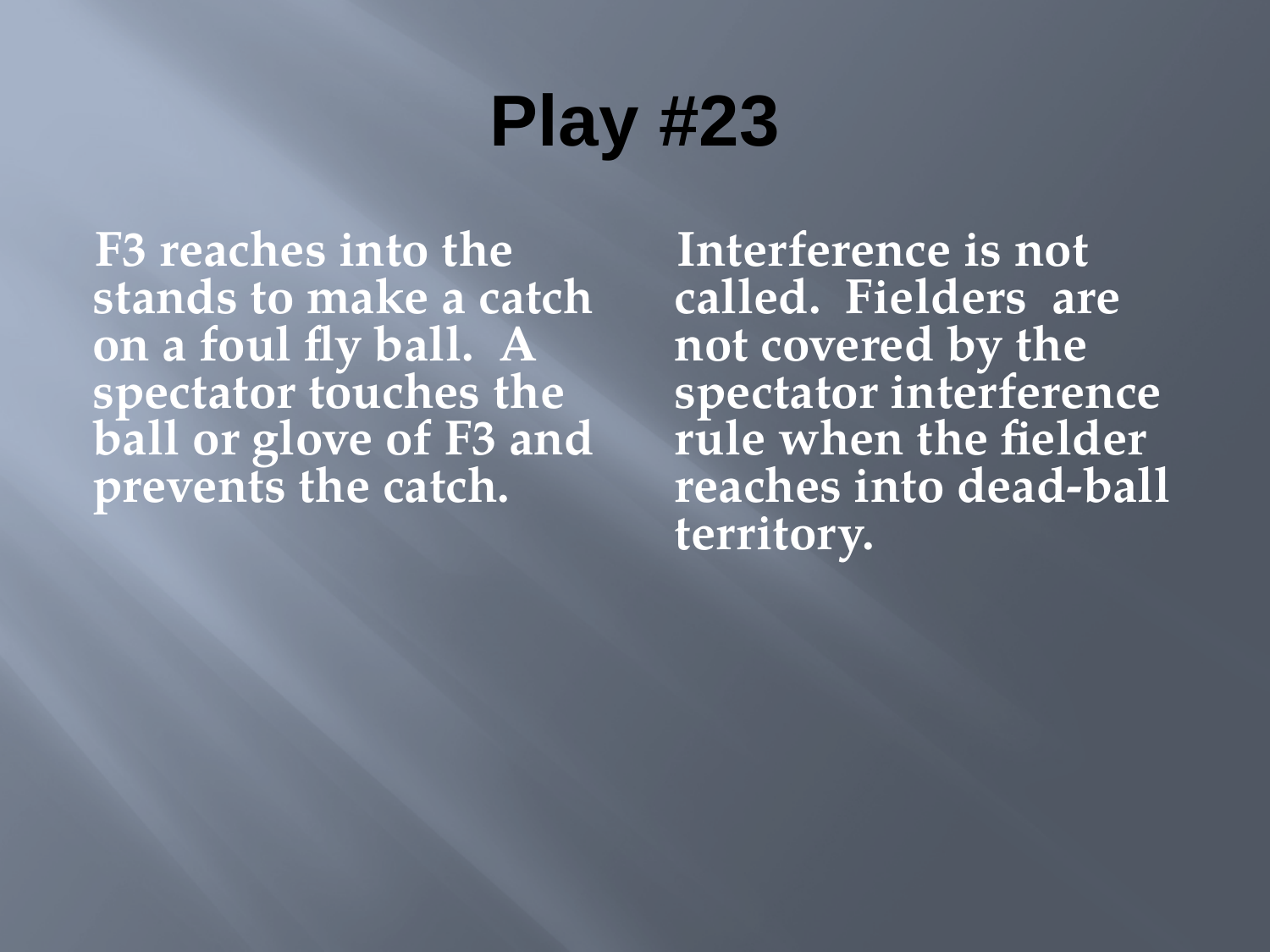

# Play #23
F3 reaches into the stands to make a catch on a foul fly ball.  A spectator touches the ball or glove of F3 and prevents the catch.
Interference is not called.  Fielders  are not covered by the spectator interference rule when the fielder reaches into dead-ball territory.